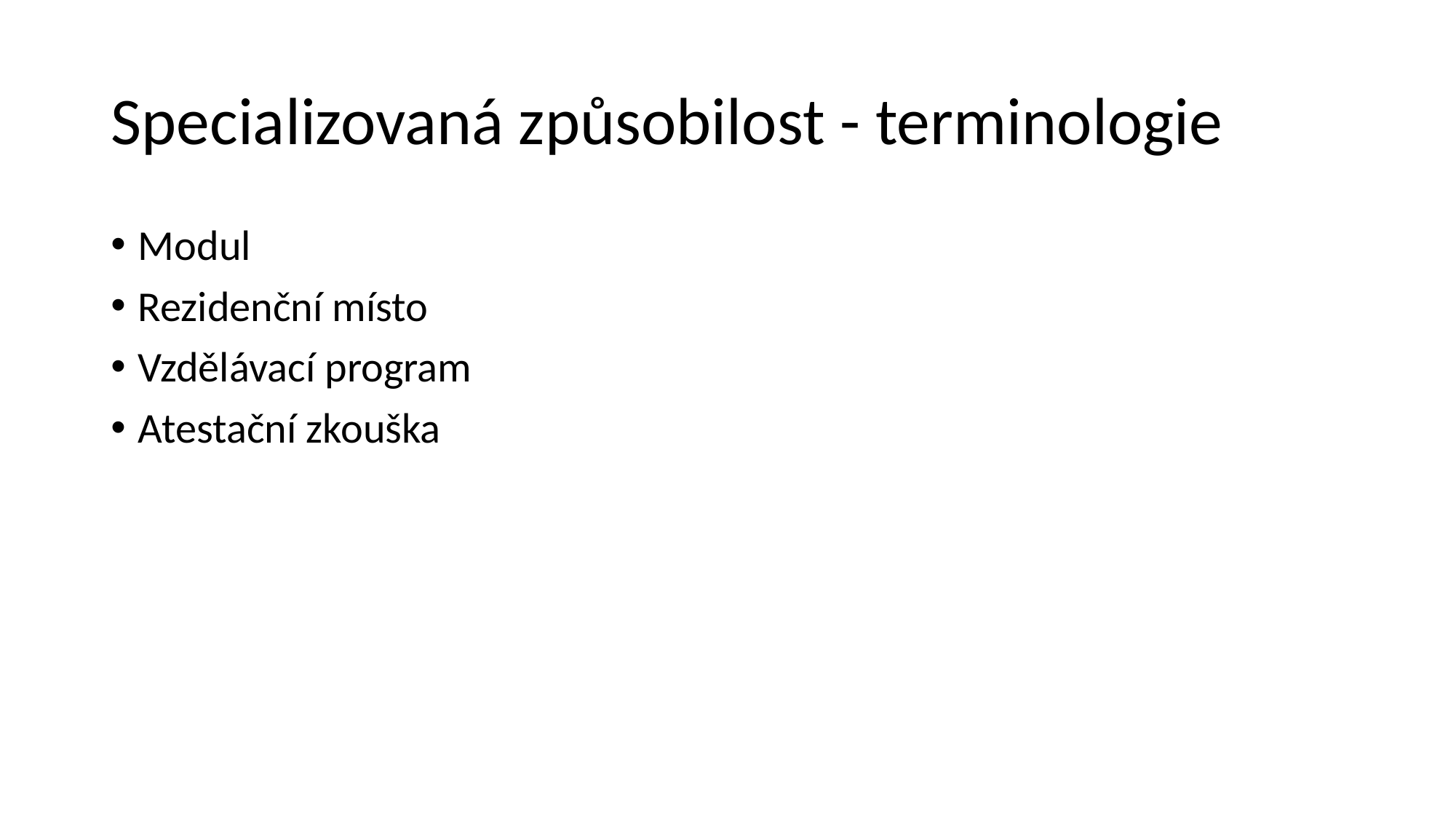

# Specializovaná způsobilost - terminologie
Modul
Rezidenční místo
Vzdělávací program
Atestační zkouška